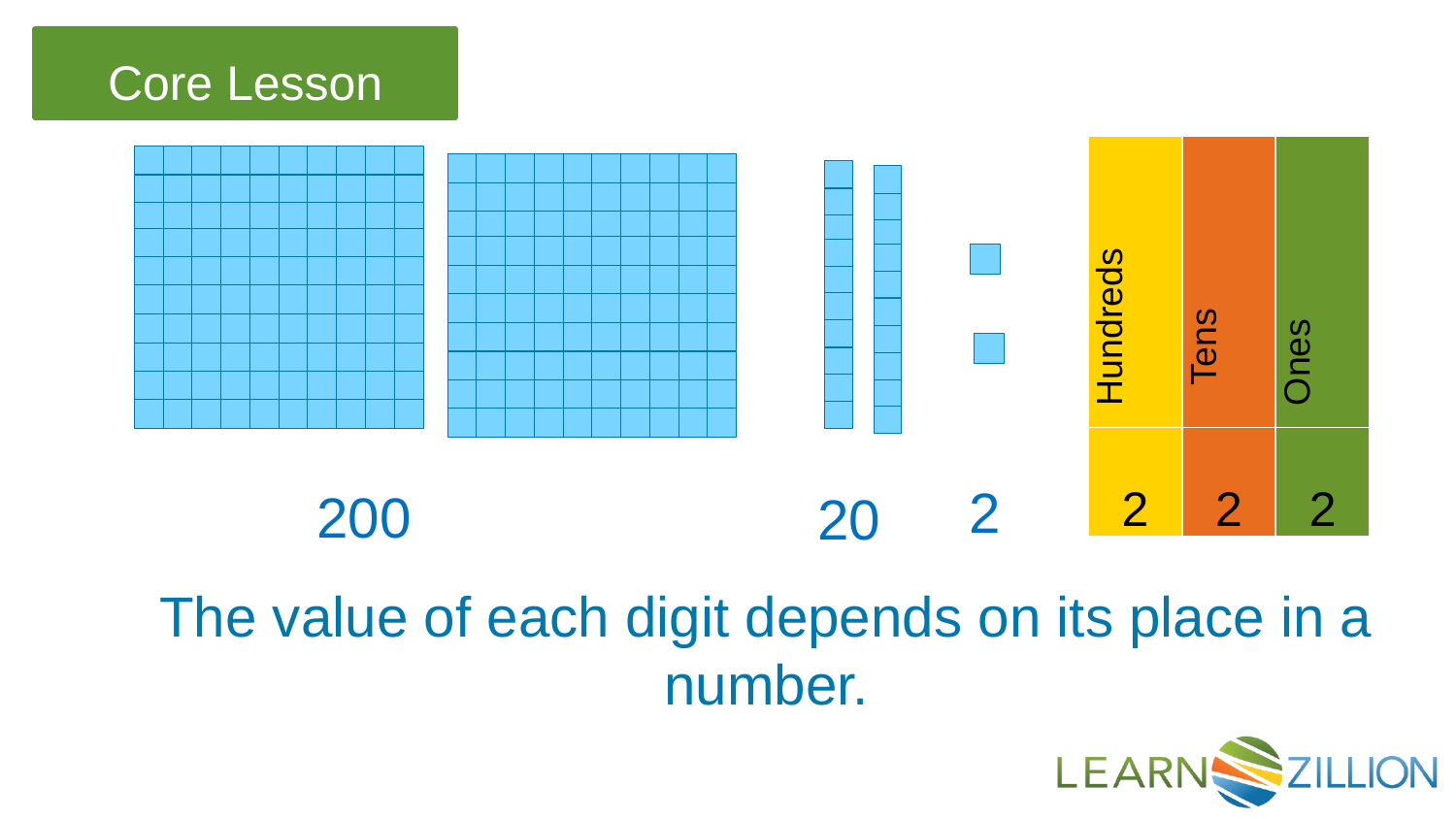

| Hundreds | Tens | Ones |
| --- | --- | --- |
| 2 | 2 | 2 |

2
200
20
The value of each digit depends on its place in a number.